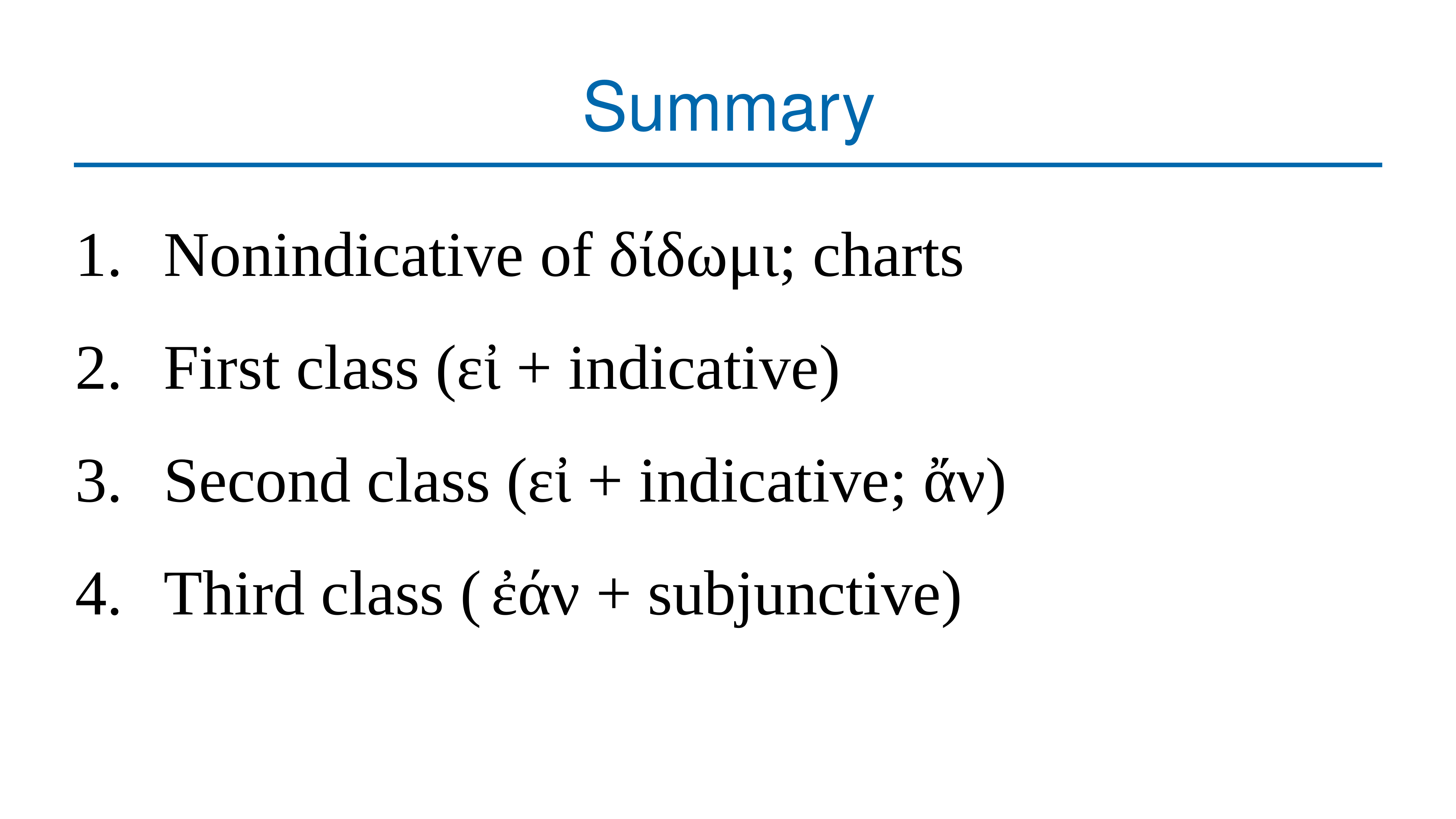

# Summary
Nonindicative of δίδωμι; charts
First class (εἰ + indicative)
Second class (εἰ + indicative; ἄν)
Third class (	ἐάν + subjunctive)